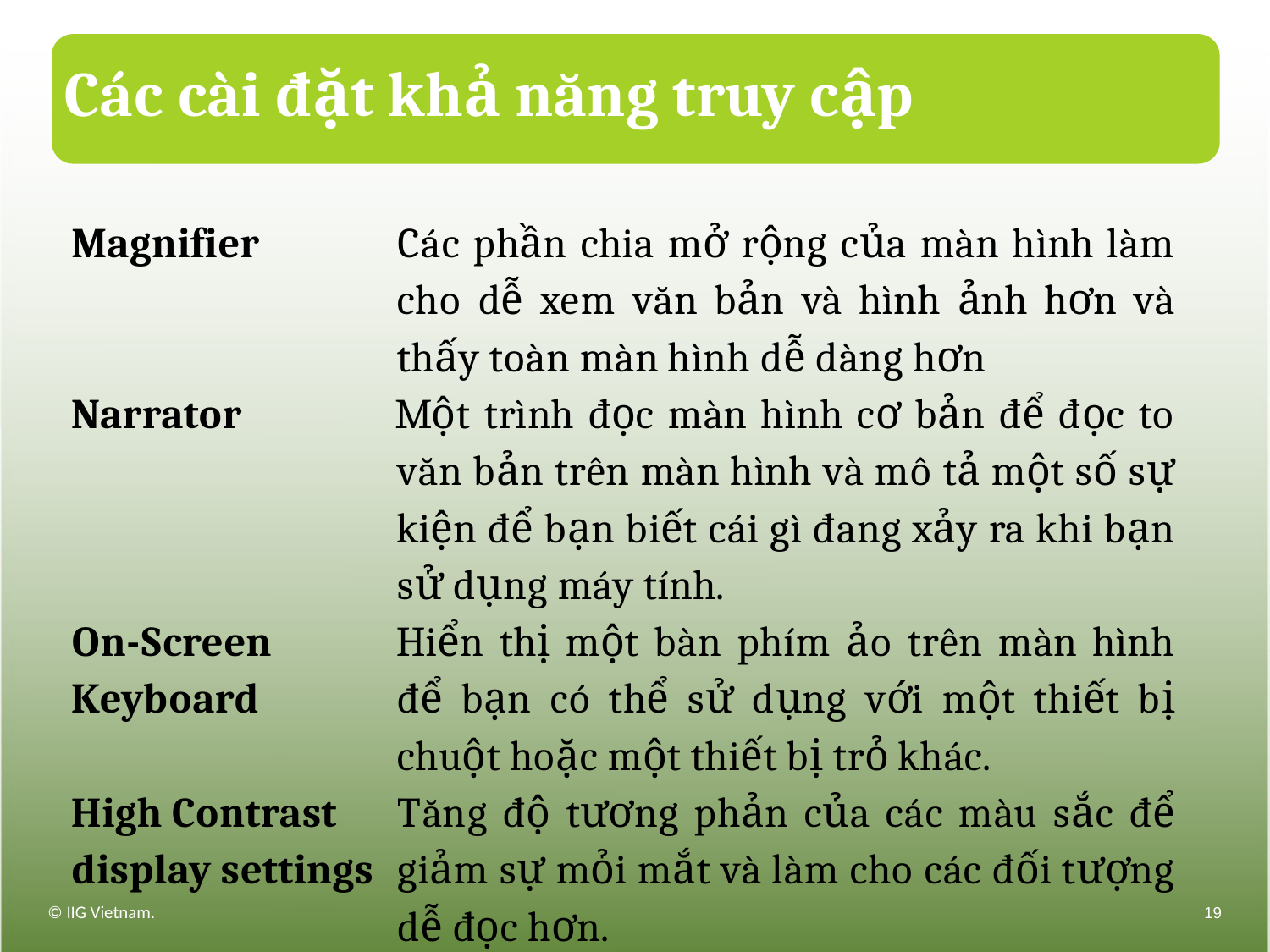

# Các cài đặt khả năng truy cập
| Magnifier | Các phần chia mở rộng của màn hình làm cho dễ xem văn bản và hình ảnh hơn và thấy toàn màn hình dễ dàng hơn |
| --- | --- |
| Narrator | Một trình đọc màn hình cơ bản để đọc to văn bản trên màn hình và mô tả một số sự kiện để bạn biết cái gì đang xảy ra khi bạn sử dụng máy tính. |
| On-Screen Keyboard | Hiển thị một bàn phím ảo trên màn hình để bạn có thể sử dụng với một thiết bị chuột hoặc một thiết bị trỏ khác. |
| High Contrast display settings | Tăng độ tương phản của các màu sắc để giảm sự mỏi mắt và làm cho các đối tượng dễ đọc hơn. |
© IIG Vietnam.
19